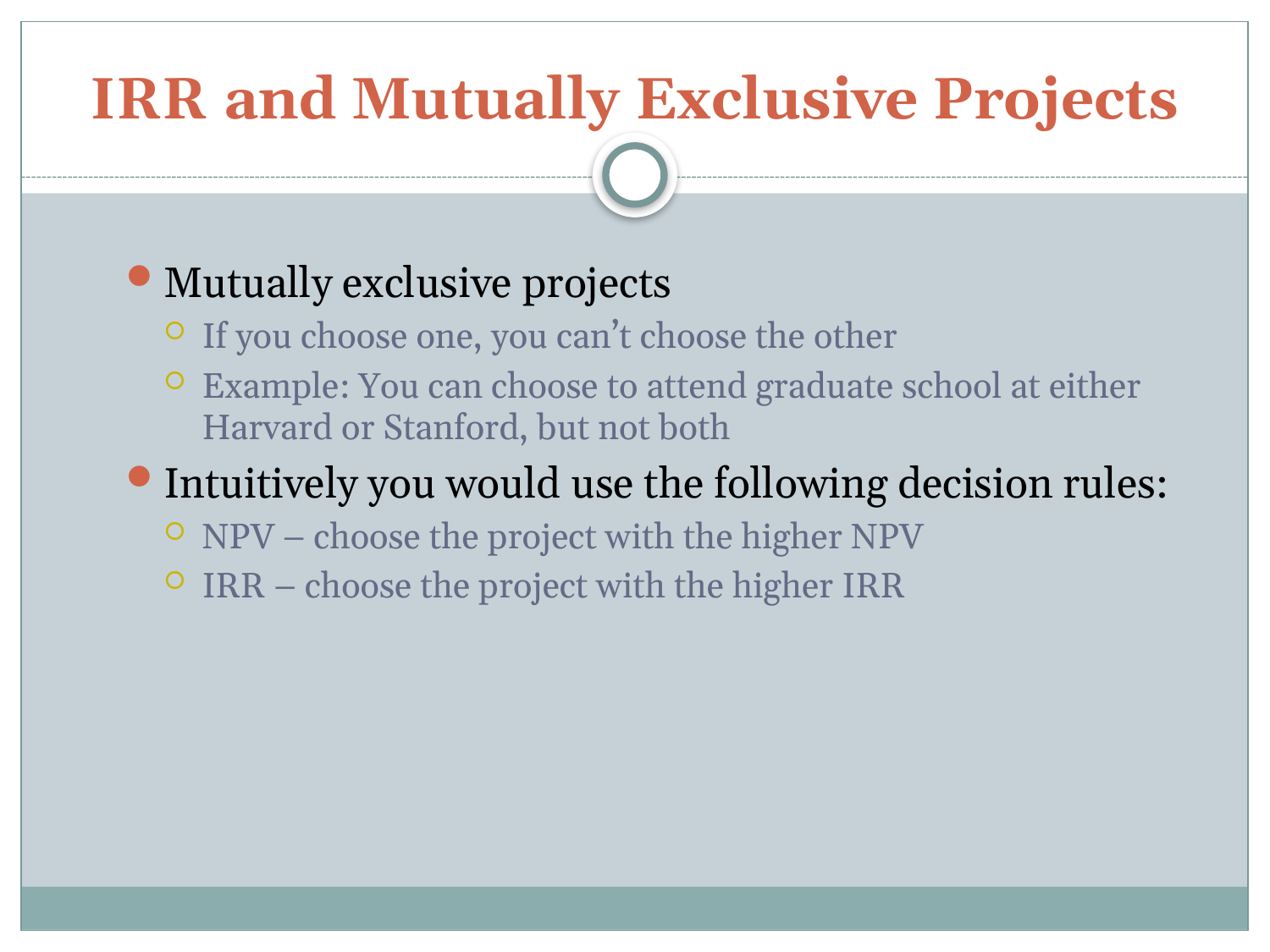

# IRR and Mutually Exclusive Projects
Mutually exclusive projects
If you choose one, you can’t choose the other
Example: You can choose to attend graduate school at either Harvard or Stanford, but not both
Intuitively you would use the following decision rules:
NPV – choose the project with the higher NPV
IRR – choose the project with the higher IRR